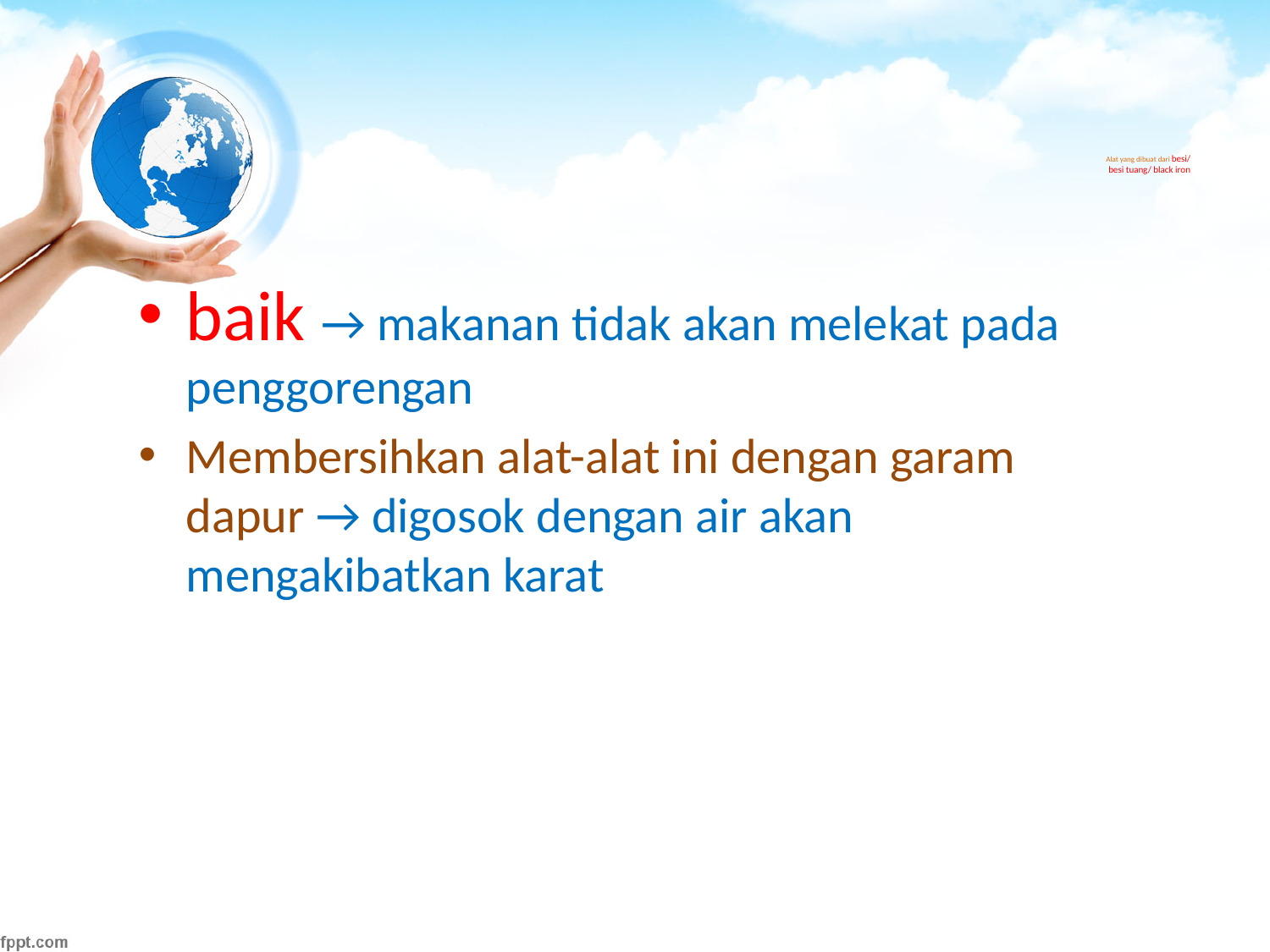

# Alat yang dibuat dari besi/ besi tuang/ black iron
baik → makanan tidak akan melekat pada penggorengan
Membersihkan alat-alat ini dengan garam dapur → digosok dengan air akan mengakibatkan karat